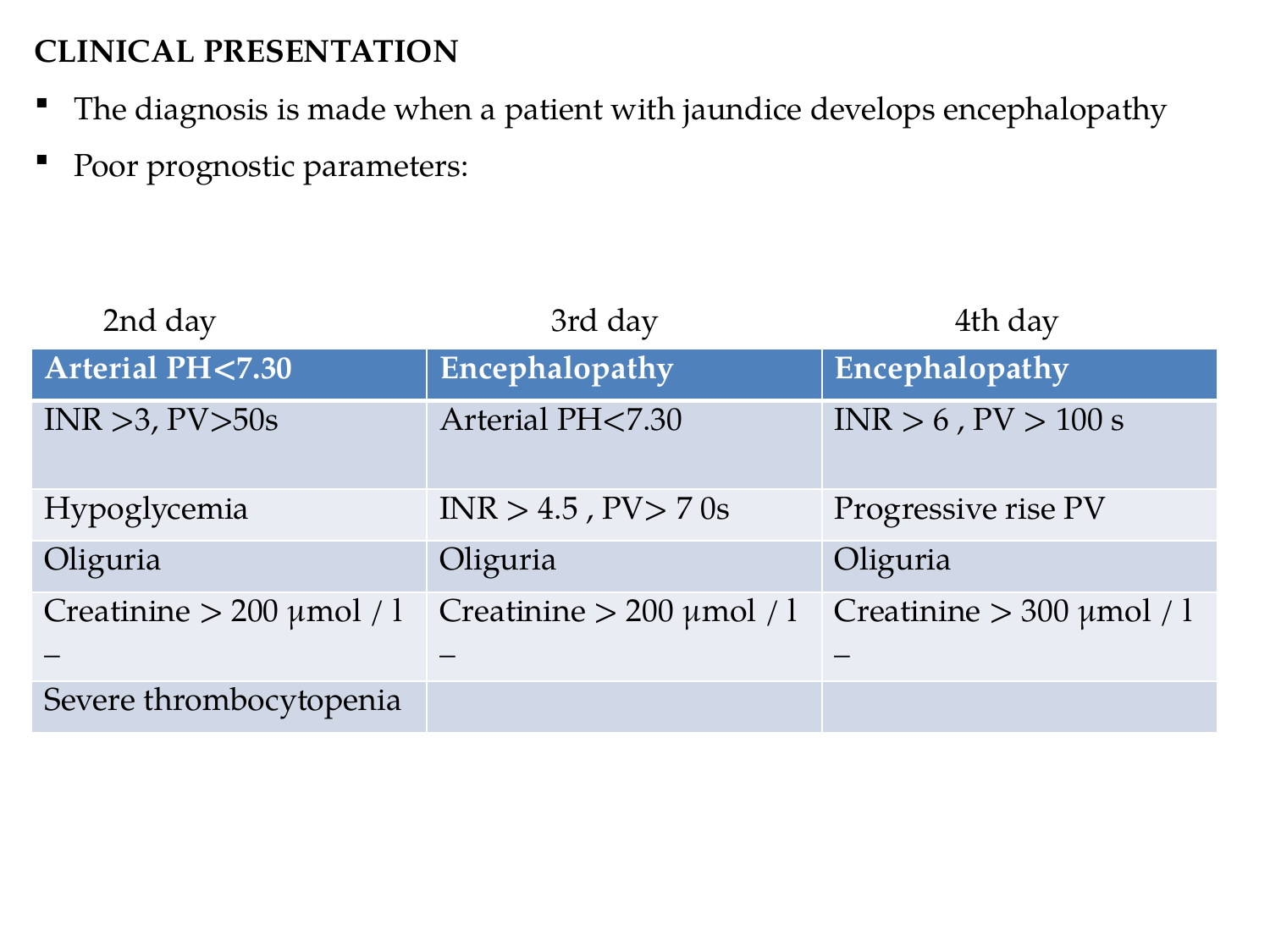

CLINICAL PRESENTATION
The diagnosis is made when a patient with jaundice develops encephalopathy
Poor prognostic parameters:
2nd day
3rd day
4th day
| Arterial PH<7.30 | Encephalopathy | Encephalopathy |
| --- | --- | --- |
| INR >3, PV>50s | Arterial PH<7.30 | INR > 6 , PV > 100 s |
| Hypoglycemia | INR > 4.5 , PV> 7 0s | Progressive rise PV |
| Oliguria | Oliguria | Oliguria |
| Creatinine > 200 μmol / l \_ | Creatinine > 200 μmol / l \_ | Creatinine > 300 μmol / l \_ |
| Severe thrombocytopenia |  |  |